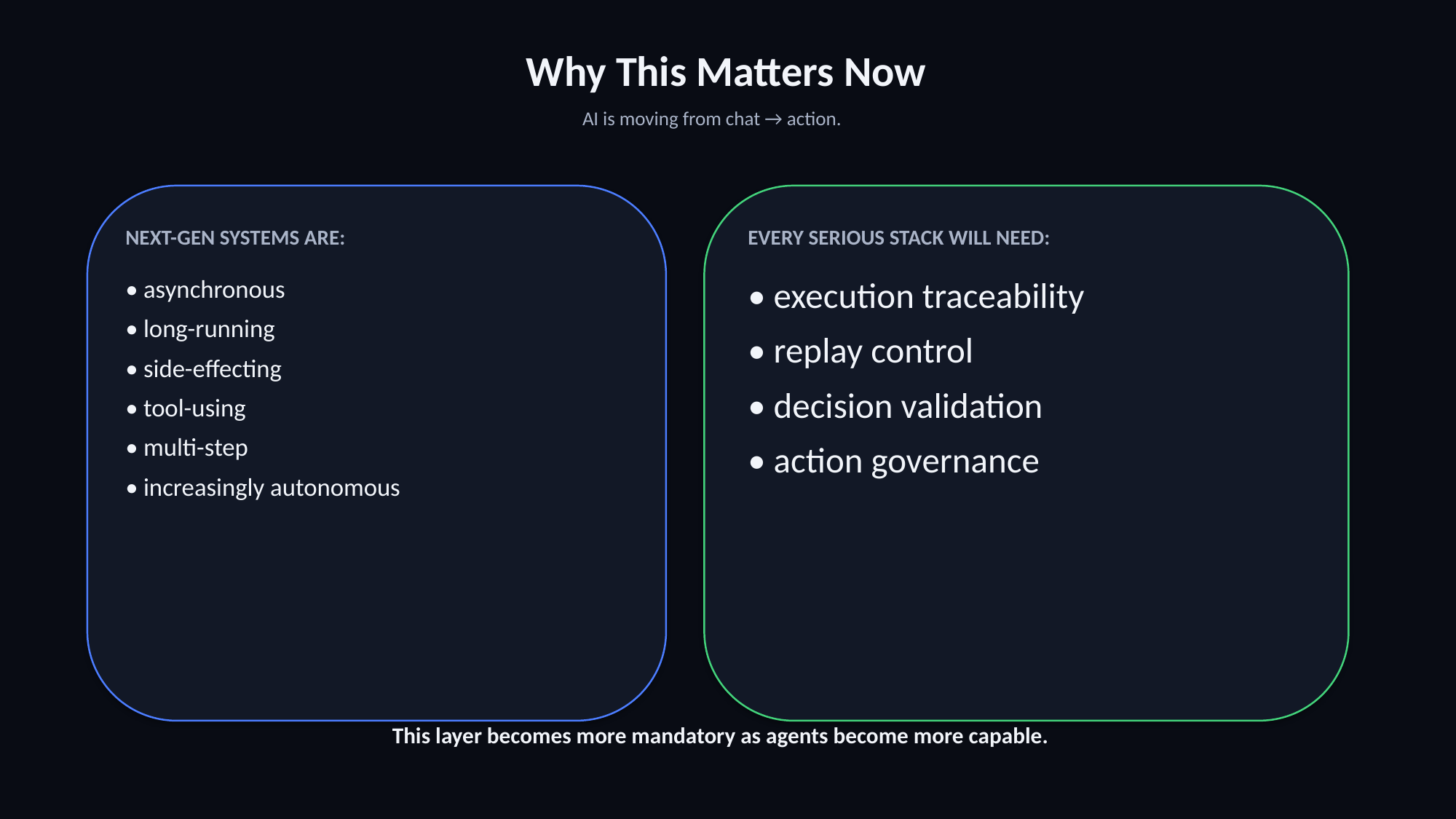

Why This Matters Now
AI is moving from chat → action.

NEXT-GEN SYSTEMS ARE:
EVERY SERIOUS STACK WILL NEED:
• asynchronous
• long-running
• side-effecting
• tool-using
• multi-step
• increasingly autonomous
• execution traceability
• replay control
• decision validation
• action governance
This layer becomes more mandatory as agents become more capable.